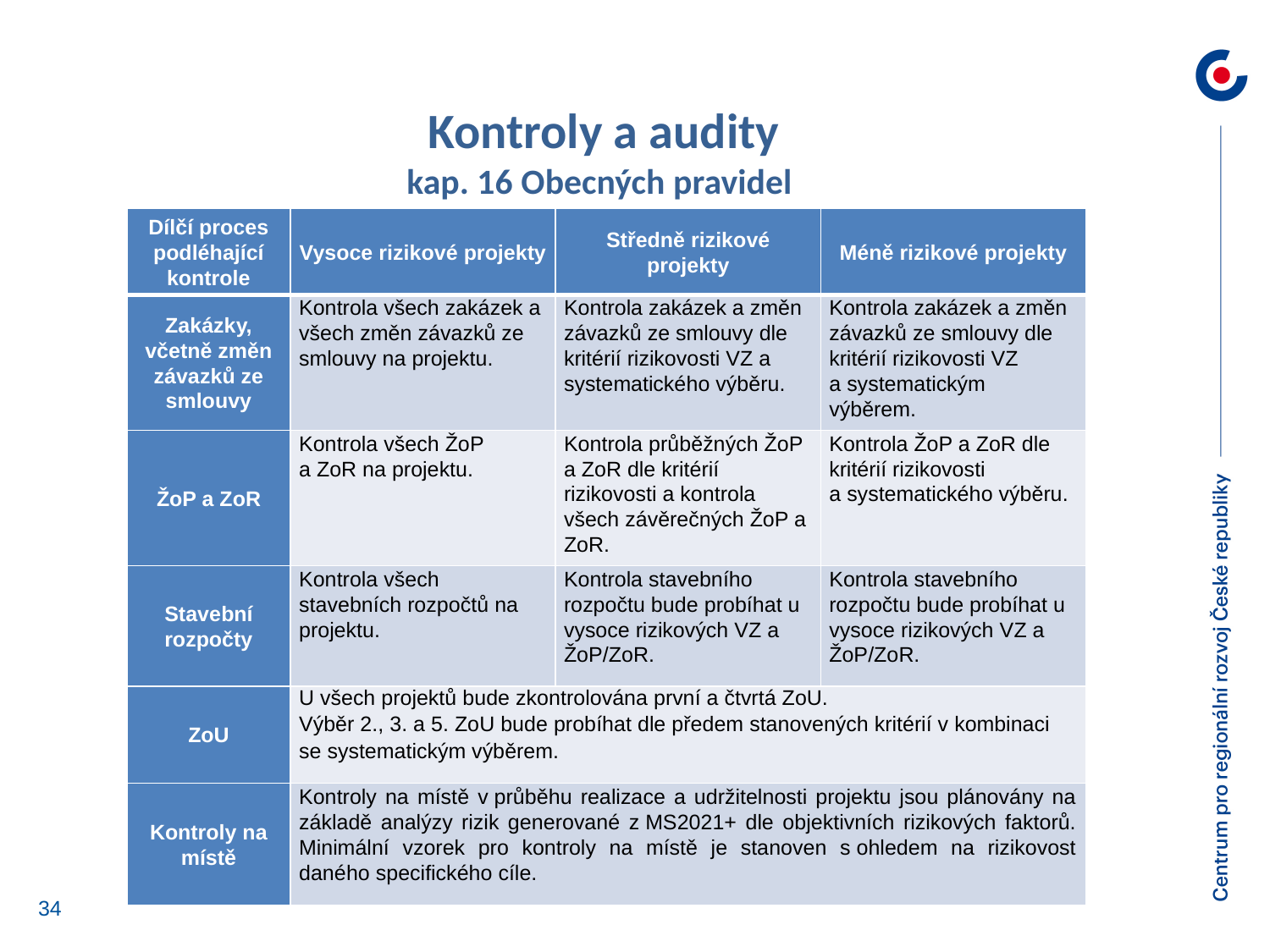

Kontroly a audity
kap. 16 Obecných pravidel
| Dílčí proces podléhající kontrole | Vysoce rizikové projekty | Středně rizikové projekty | Méně rizikové projekty |
| --- | --- | --- | --- |
| Zakázky, včetně změn závazků ze smlouvy | Kontrola všech zakázek a všech změn závazků ze smlouvy na projektu. | Kontrola zakázek a změn závazků ze smlouvy dle kritérií rizikovosti VZ a systematického výběru. | Kontrola zakázek a změn závazků ze smlouvy dle kritérií rizikovosti VZ a systematickým výběrem. |
| ŽoP a ZoR | Kontrola všech ŽoP a ZoR na projektu. | Kontrola průběžných ŽoP a ZoR dle kritérií rizikovosti a kontrola všech závěrečných ŽoP a ZoR. | Kontrola ŽoP a ZoR dle kritérií rizikovosti a systematického výběru. |
| Stavební rozpočty | Kontrola všech stavebních rozpočtů na projektu. | Kontrola stavebního rozpočtu bude probíhat u vysoce rizikových VZ a ŽoP/ZoR. | Kontrola stavebního rozpočtu bude probíhat u vysoce rizikových VZ a ŽoP/ZoR. |
| ZoU | U všech projektů bude zkontrolována první a čtvrtá ZoU. Výběr 2., 3. a 5. ZoU bude probíhat dle předem stanovených kritérií v kombinaci se systematickým výběrem. |  |  |
| Kontroly na místě | Kontroly na místě v průběhu realizace a udržitelnosti projektu jsou plánovány na základě analýzy rizik generované z MS2021+ dle objektivních rizikových faktorů. Minimální vzorek pro kontroly na místě je stanoven s ohledem na rizikovost daného specifického cíle. |  |  |
34